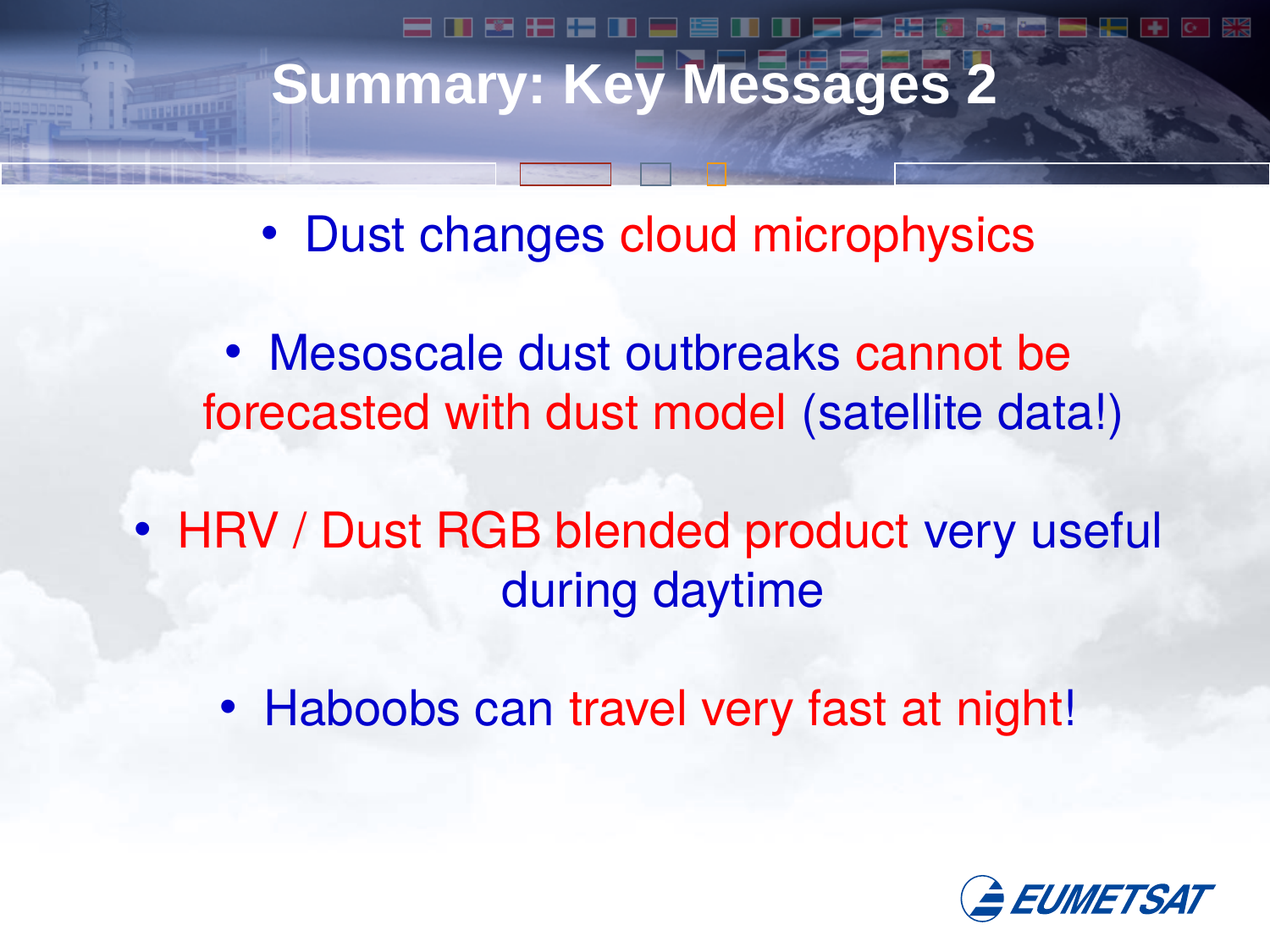

Summary: Key Messages 2
 Dust changes cloud microphysics

 Mesoscale dust outbreaks cannot be forecasted with dust model (satellite data!)

 HRV / Dust RGB blended product very useful during daytime

 Haboobs can travel very fast at night!